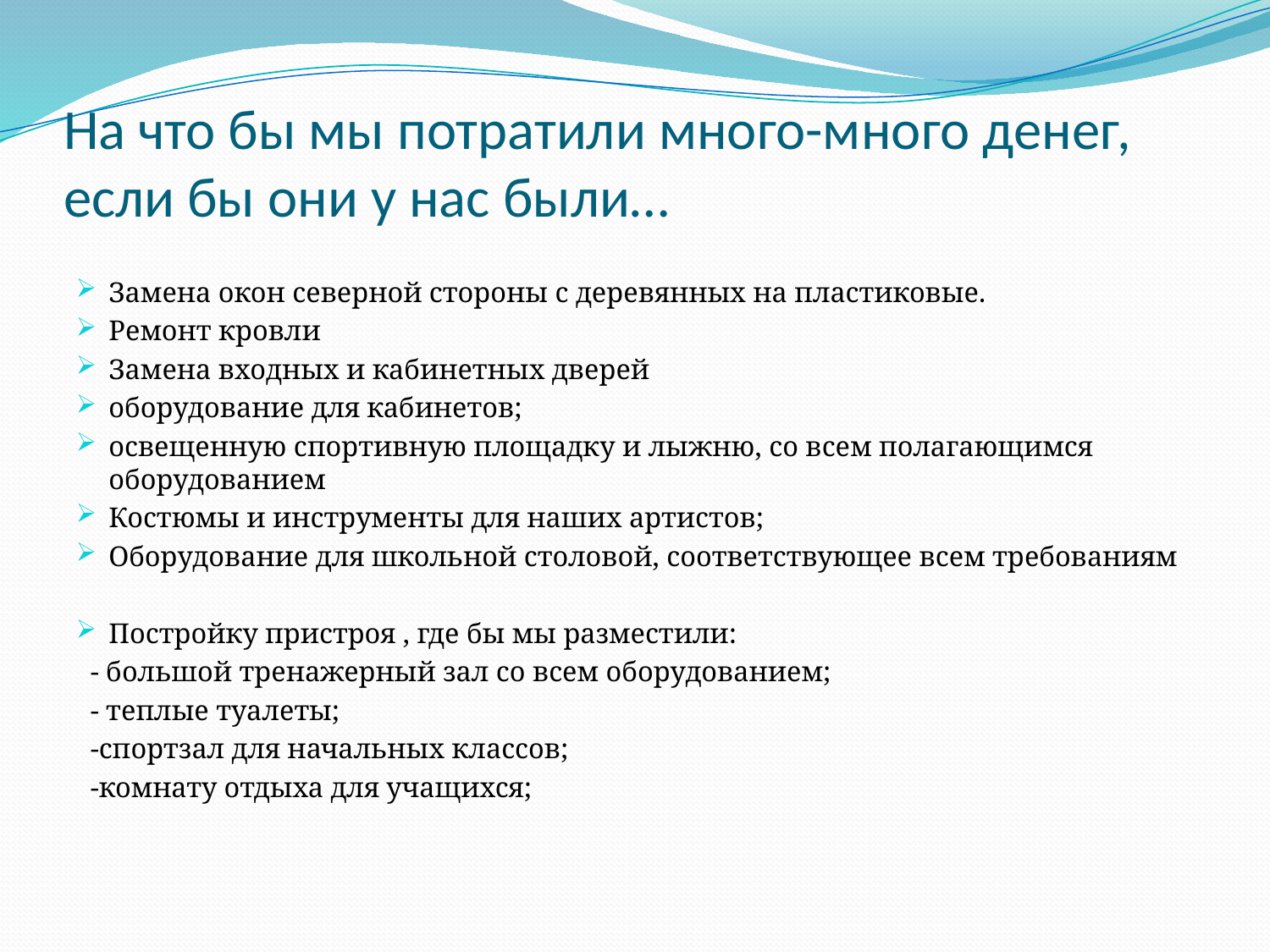

# На что бы мы потратили много-много денег, если бы они у нас были…
Замена окон северной стороны с деревянных на пластиковые.
Ремонт кровли
Замена входных и кабинетных дверей
оборудование для кабинетов;
освещенную спортивную площадку и лыжню, со всем полагающимся оборудованием
Костюмы и инструменты для наших артистов;
Оборудование для школьной столовой, соответствующее всем требованиям

Постройку пристроя , где бы мы разместили:
  - большой тренажерный зал со всем оборудованием;
  - теплые туалеты;
  -спортзал для начальных классов;
  -комнату отдыха для учащихся;